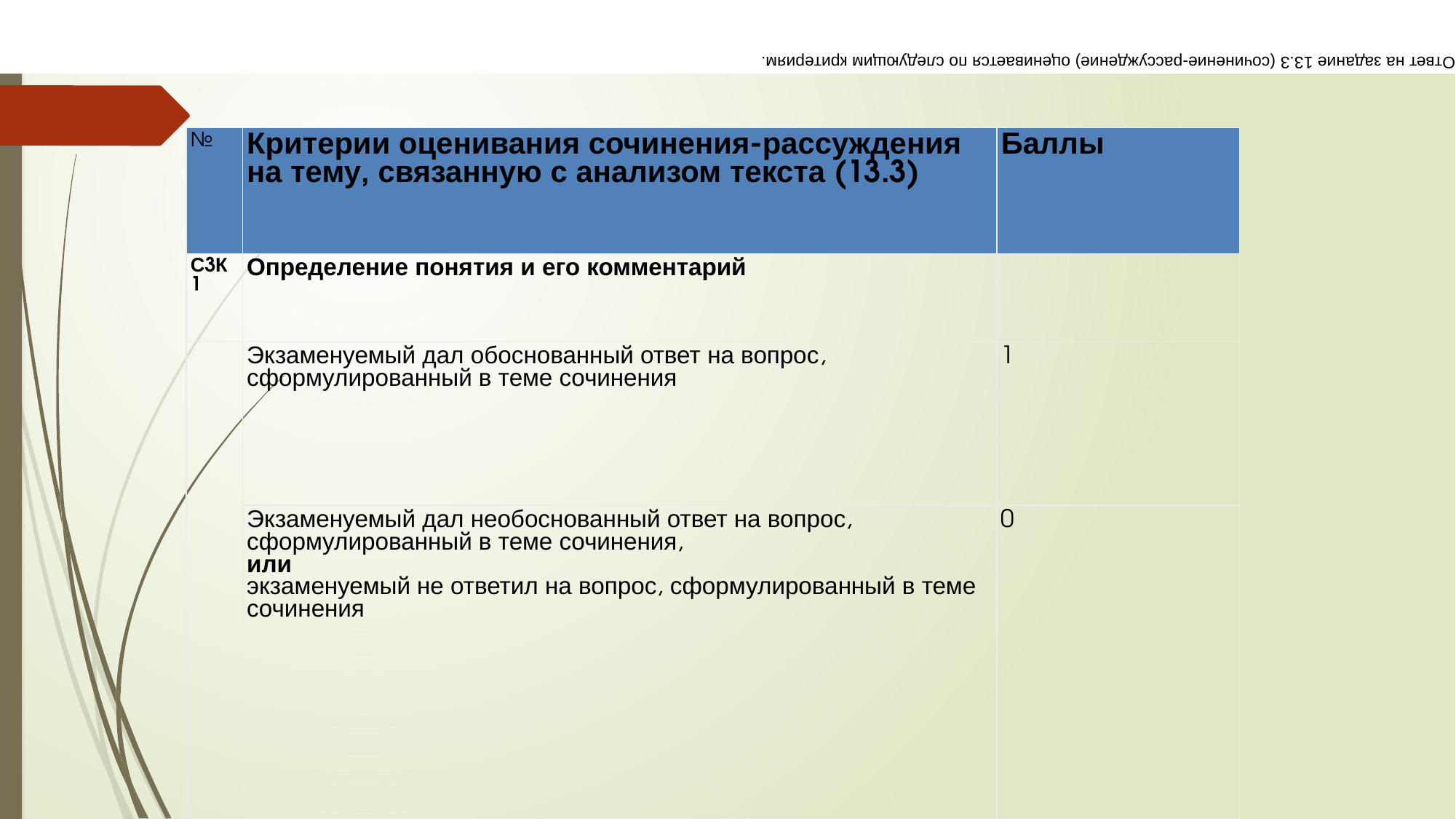

Ответ на задание 13.3 (сочинение-рассуждение) оценивается по следующим критериям.

#
| № | Критерии оценивания сочинения-рассуждения на тему, связанную с анализом текста (13.3) | Баллы |
| --- | --- | --- |
| С3К1 | Определение понятия и его комментарий |  |
|  | Экзаменуемый дал обоснованный ответ на вопрос, сформулированный в теме сочинения | 1 |
|  | Экзаменуемый дал необоснованный ответ на вопрос, сформулированный в теме сочинения, или экзаменуемый не ответил на вопрос, сформулированный в теме сочинения | 0 |